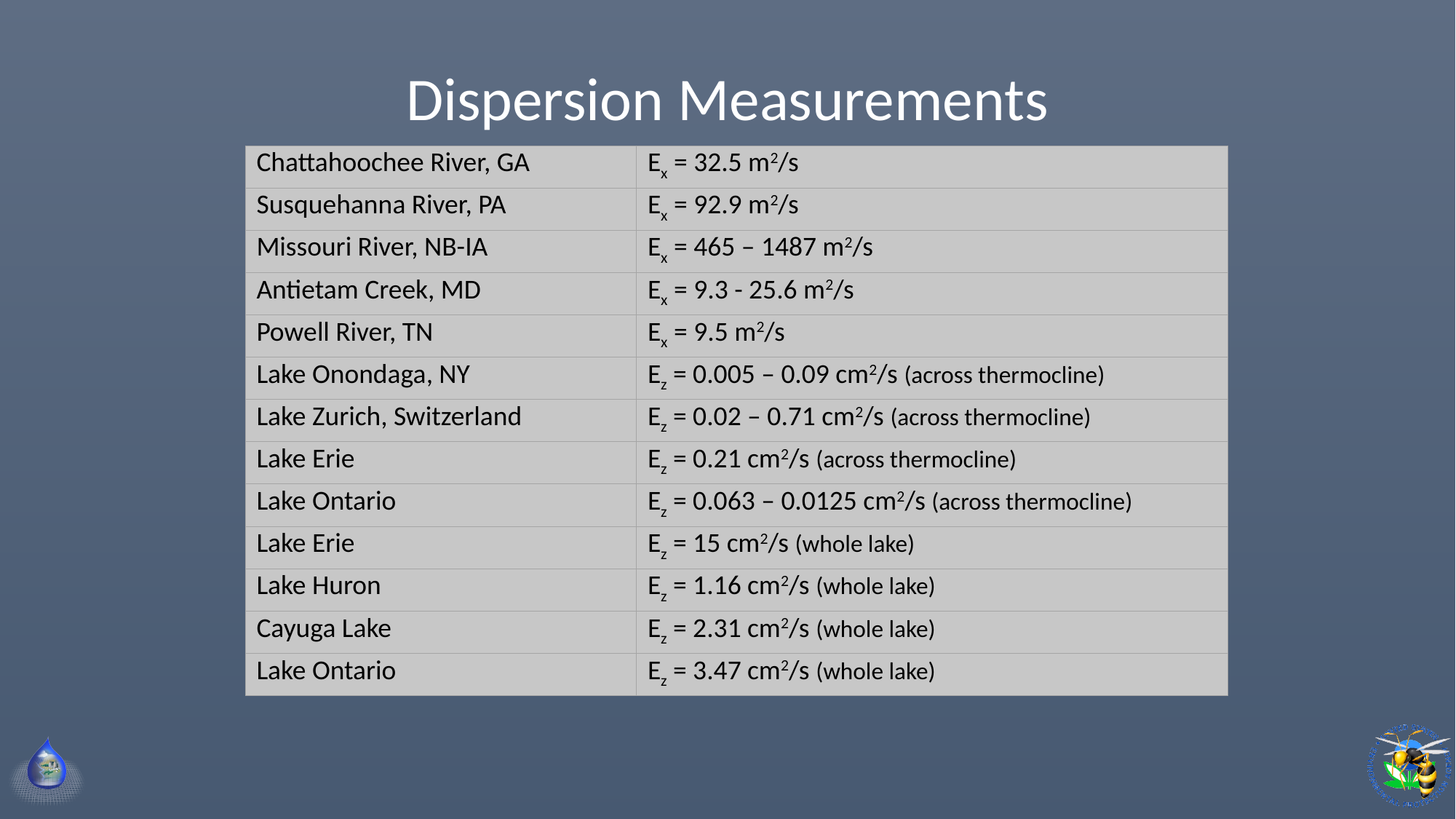

# Dispersion Measurements
| Chattahoochee River, GA | Ex = 32.5 m2/s |
| --- | --- |
| Susquehanna River, PA | Ex = 92.9 m2/s |
| Missouri River, NB-IA | Ex = 465 – 1487 m2/s |
| Antietam Creek, MD | Ex = 9.3 - 25.6 m2/s |
| Powell River, TN | Ex = 9.5 m2/s |
| Lake Onondaga, NY | Ez = 0.005 – 0.09 cm2/s (across thermocline) |
| Lake Zurich, Switzerland | Ez = 0.02 – 0.71 cm2/s (across thermocline) |
| Lake Erie | Ez = 0.21 cm2/s (across thermocline) |
| Lake Ontario | Ez = 0.063 – 0.0125 cm2/s (across thermocline) |
| Lake Erie | Ez = 15 cm2/s (whole lake) |
| Lake Huron | Ez = 1.16 cm2/s (whole lake) |
| Cayuga Lake | Ez = 2.31 cm2/s (whole lake) |
| Lake Ontario | Ez = 3.47 cm2/s (whole lake) |